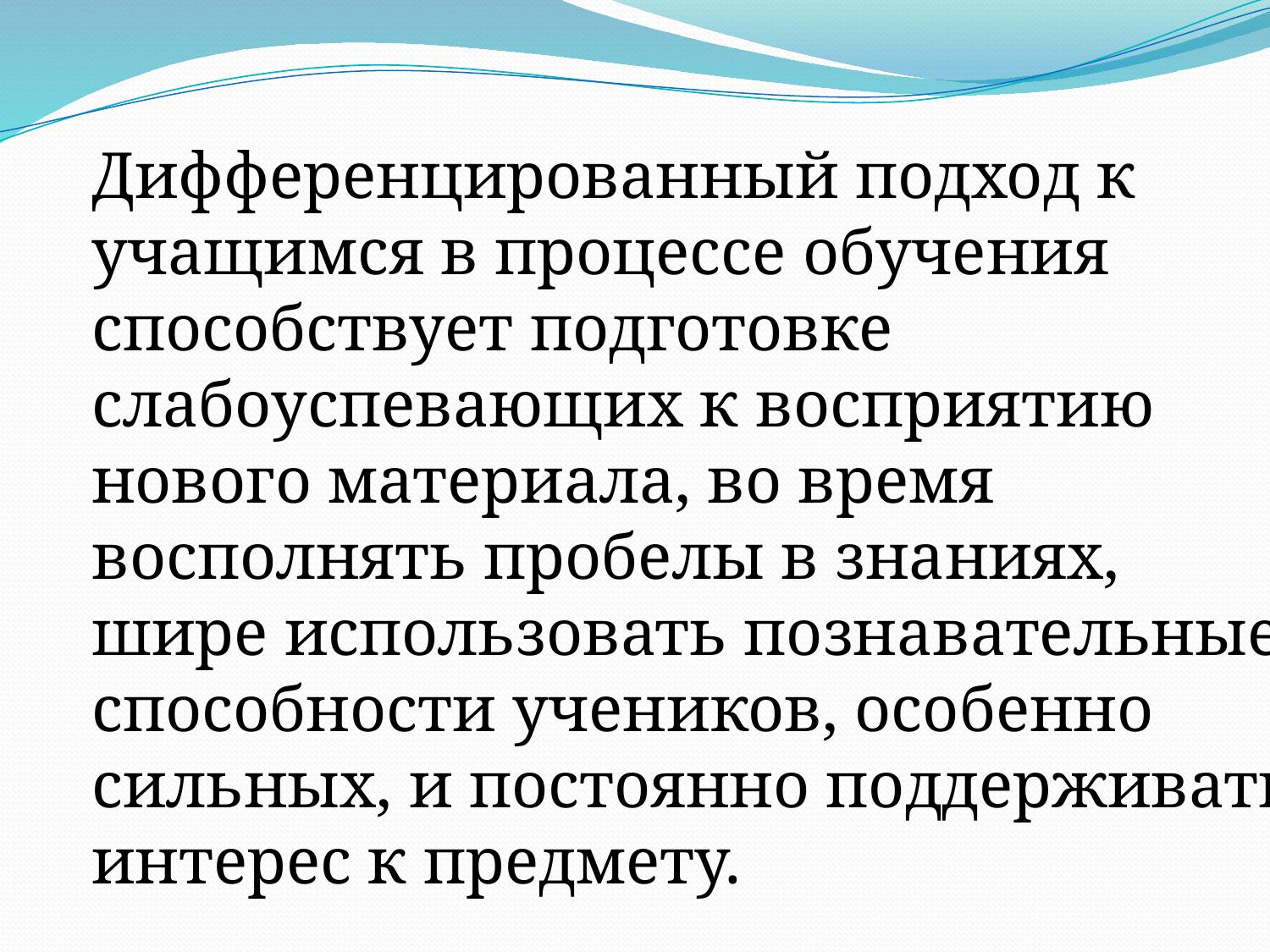

Дифференцированный подход к учащимся в процессе обучения способствует подготовке слабоуспевающих к восприятию нового материала, во время восполнять пробелы в знаниях, шире использовать познавательные способности учеников, особенно сильных, и постоянно поддерживать интерес к предмету.